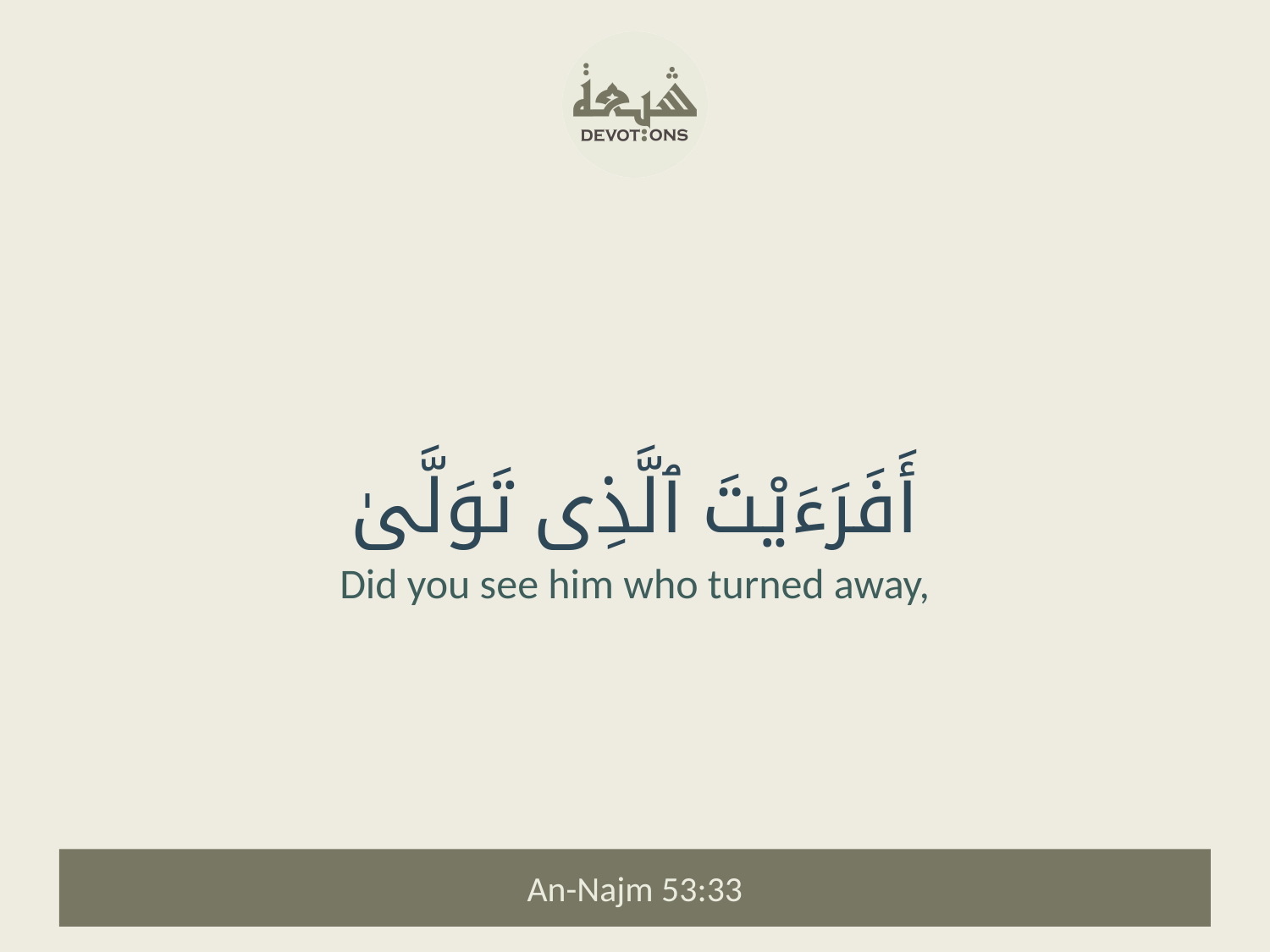

أَفَرَءَيْتَ ٱلَّذِى تَوَلَّىٰ
Did you see him who turned away,
An-Najm 53:33